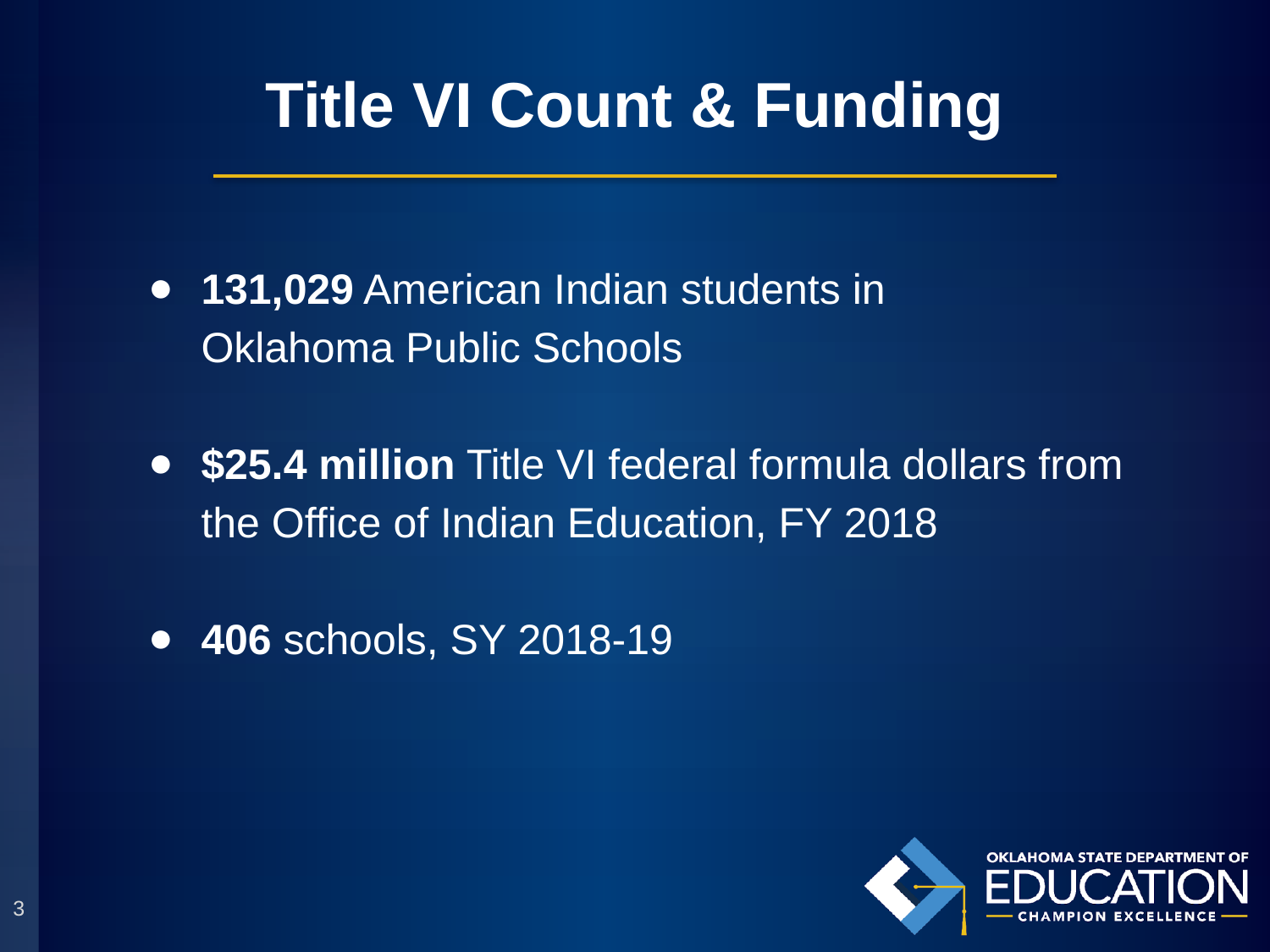

# Title VI Count & Funding

131,029 American Indian students in
Oklahoma Public Schools

$25.4 million Title VI federal formula dollars from the Office of Indian Education, FY 2018

406 schools, SY 2018-19

3